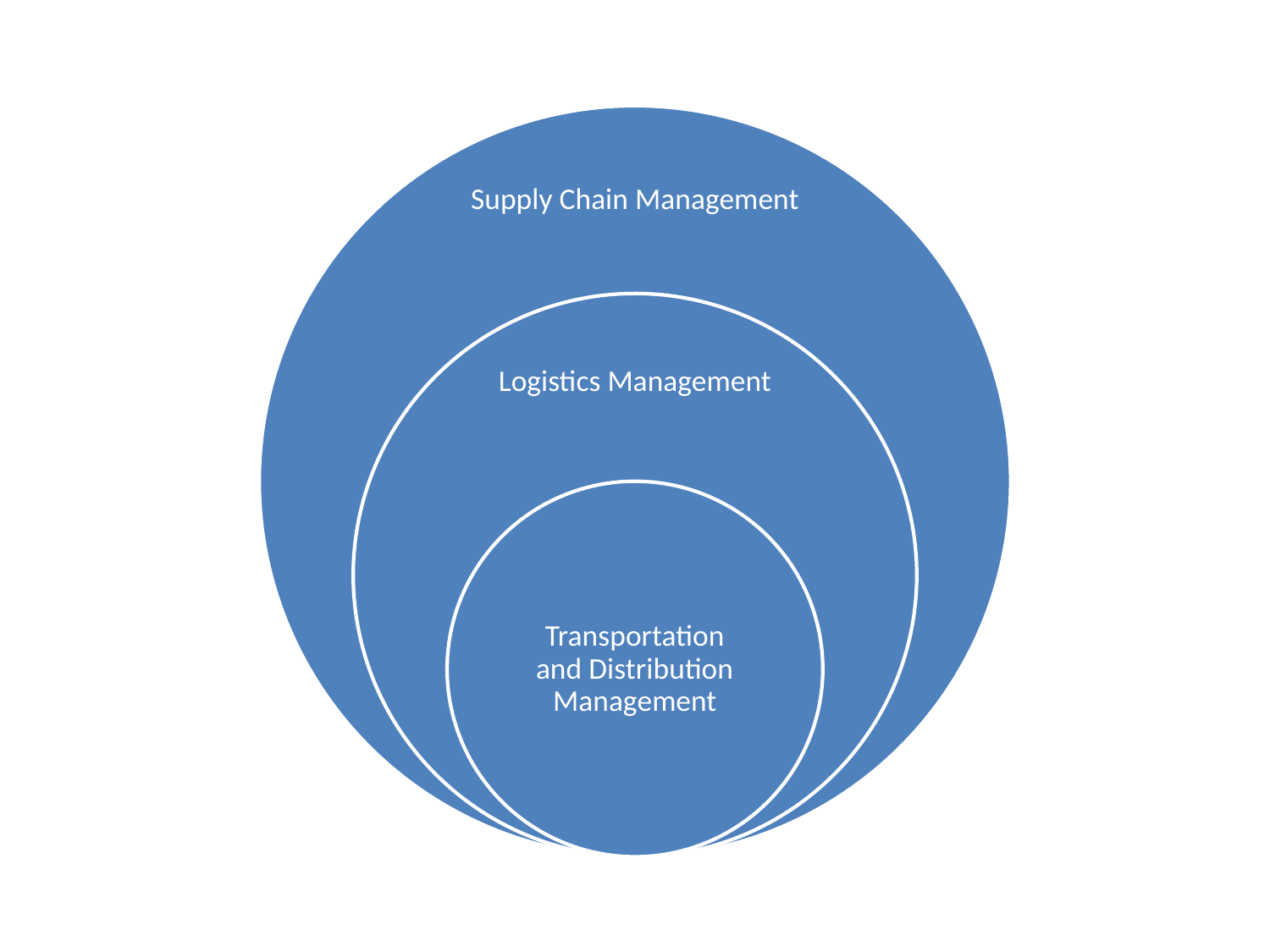

Supply Chain Management
Logistics Management
Transportation and Distribution Management